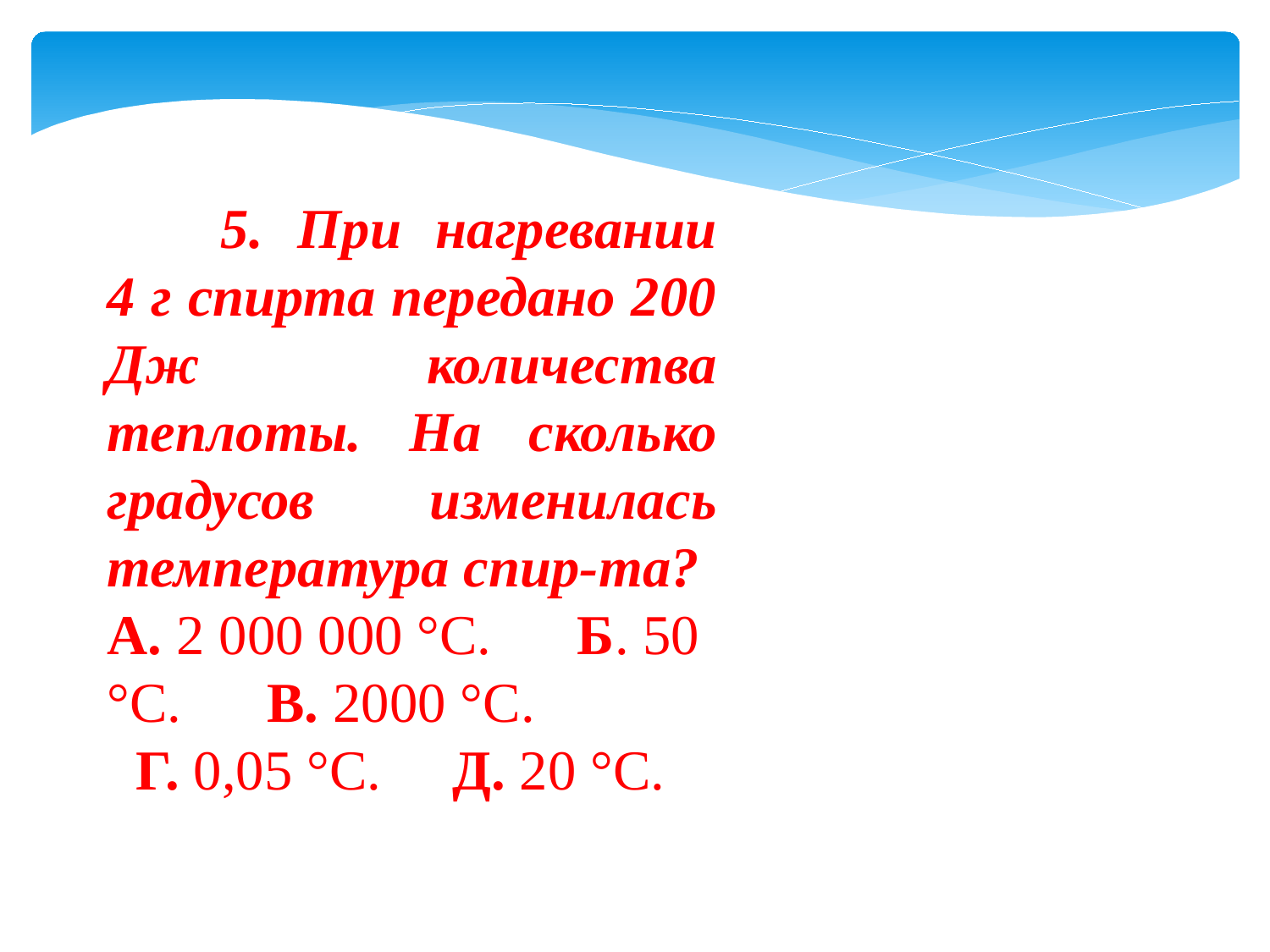

5. При нагревании 4 г спирта передано 200 Дж количества теплоты. На сколько градусов изменилась температура спир-та?
А. 2 000 000 °С.      Б. 50 °С.      В. 2000 °С.     Г. 0,05 °С.     Д. 20 °С.